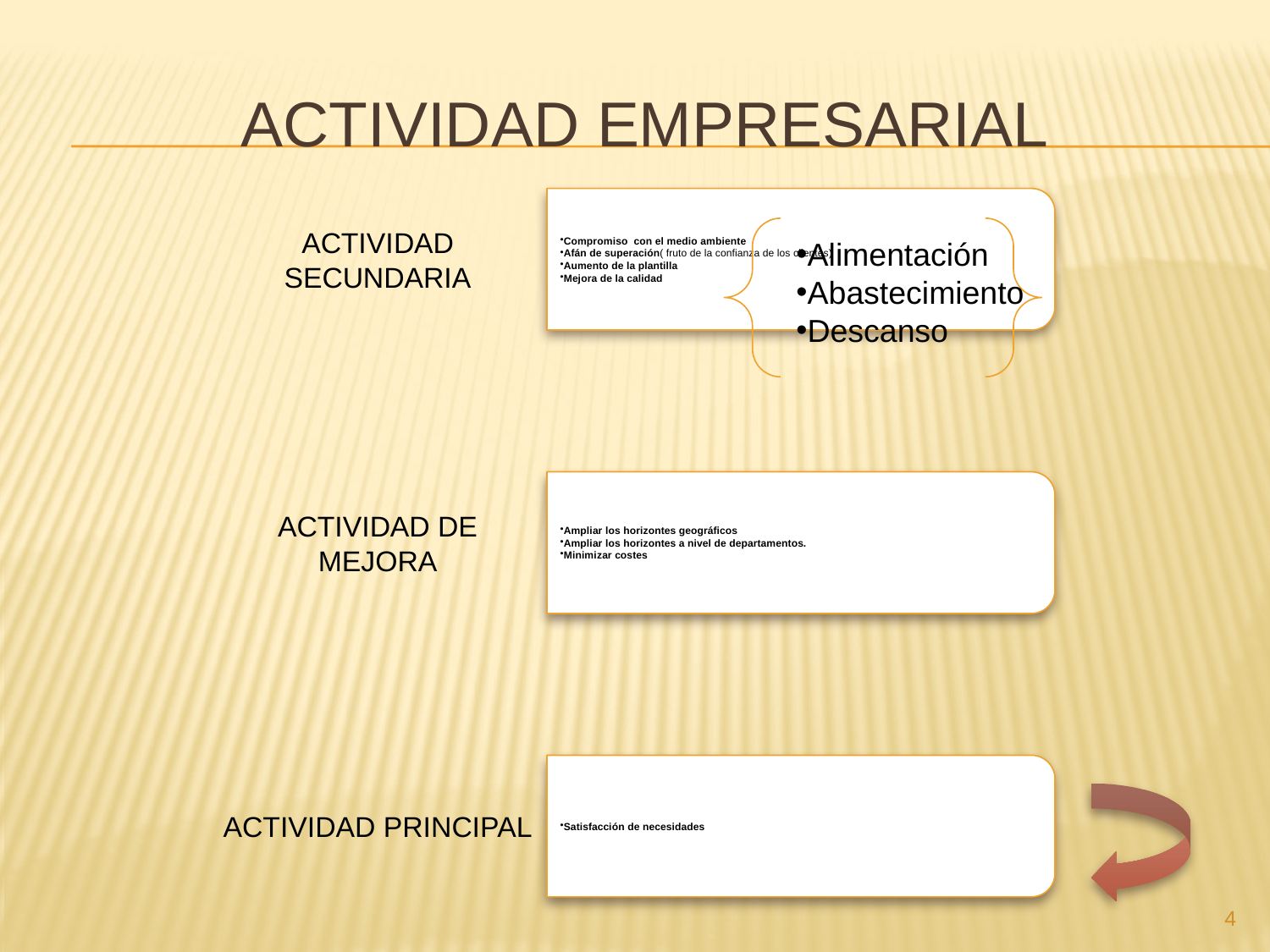

# Actividad empresarial
ACTIVIDAD SECUNDARIA
Compromiso  con el medio ambiente
Aumento de la plantilla
ACTIVIDAD DE MEJORA
Satisfacción de necesidades
Afán de superación( fruto de la confianza de los clientes)
Mejora de la calidad
ACTIVIDAD PRINCIPAL
Ampliar los horizontes geográficos
Ampliar los horizontes a nivel de departamentos.
Minimizar costes

Alimentación
Abastecimiento
Descanso

4